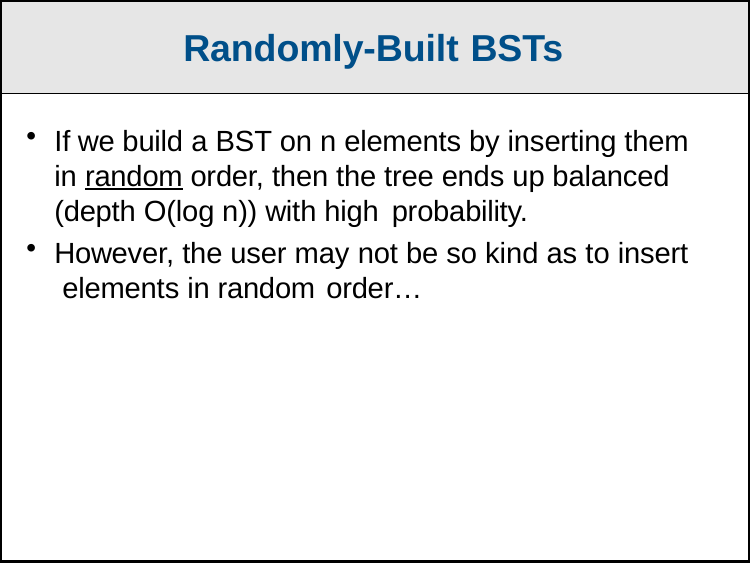

Randomly-Built BSTs
If we build a BST on n elements by inserting them  in random order, then the tree ends up balanced  (depth O(log n)) with high probability.
However, the user may not be so kind as to insert  elements in random order…